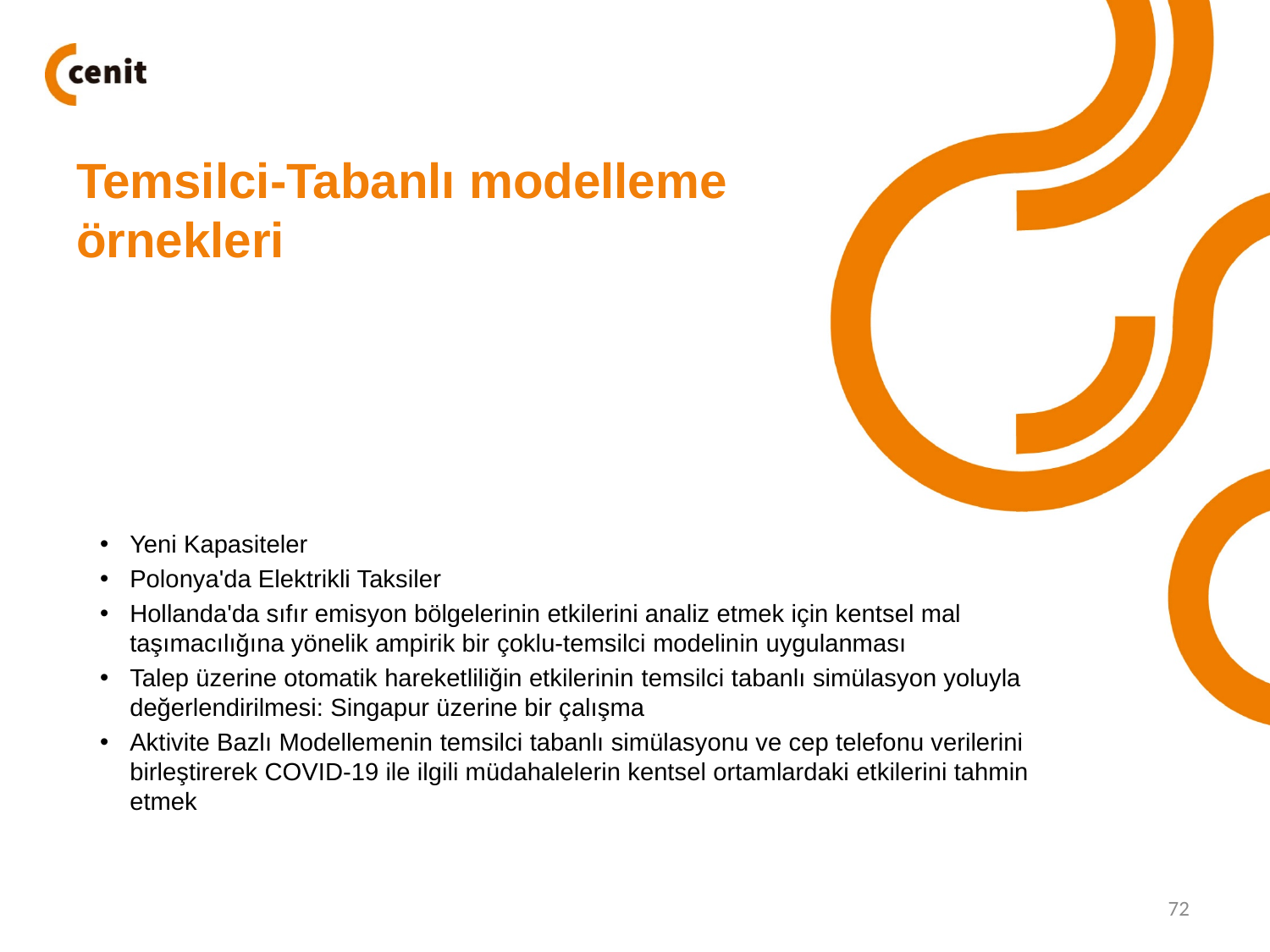

# Temsilci-Tabanlı modelleme örnekleri
Yeni Kapasiteler
Polonya'da Elektrikli Taksiler
Hollanda'da sıfır emisyon bölgelerinin etkilerini analiz etmek için kentsel mal taşımacılığına yönelik ampirik bir çoklu-temsilci modelinin uygulanması
Talep üzerine otomatik hareketliliğin etkilerinin temsilci tabanlı simülasyon yoluyla değerlendirilmesi: Singapur üzerine bir çalışma
Aktivite Bazlı Modellemenin temsilci tabanlı simülasyonu ve cep telefonu verilerini birleştirerek COVID-19 ile ilgili müdahalelerin kentsel ortamlardaki etkilerini tahmin etmek

72